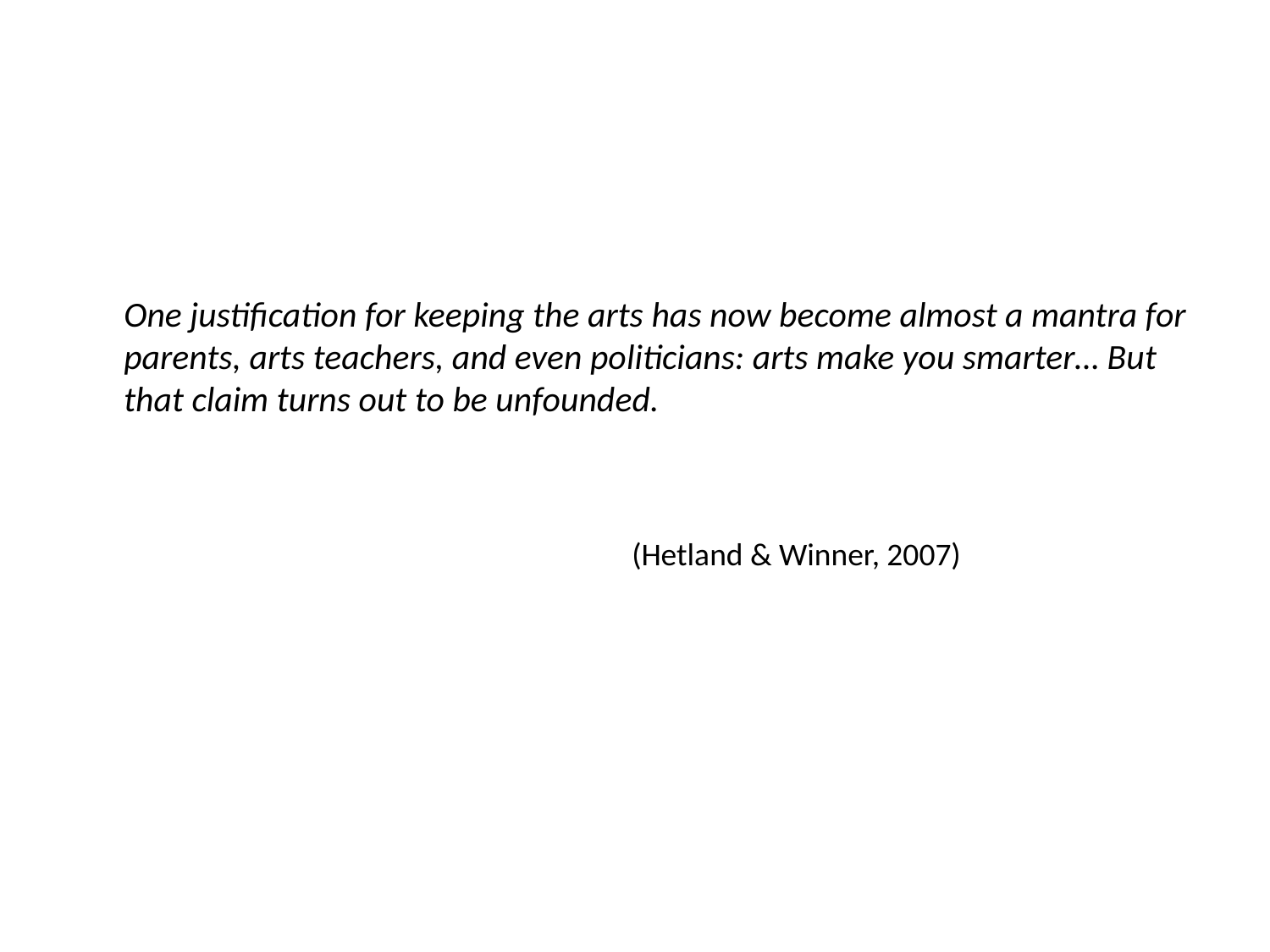

One justification for keeping the arts has now become almost a mantra for parents, arts teachers, and even politicians: arts make you smarter… But that claim turns out to be unfounded.

					(Hetland & Winner, 2007)